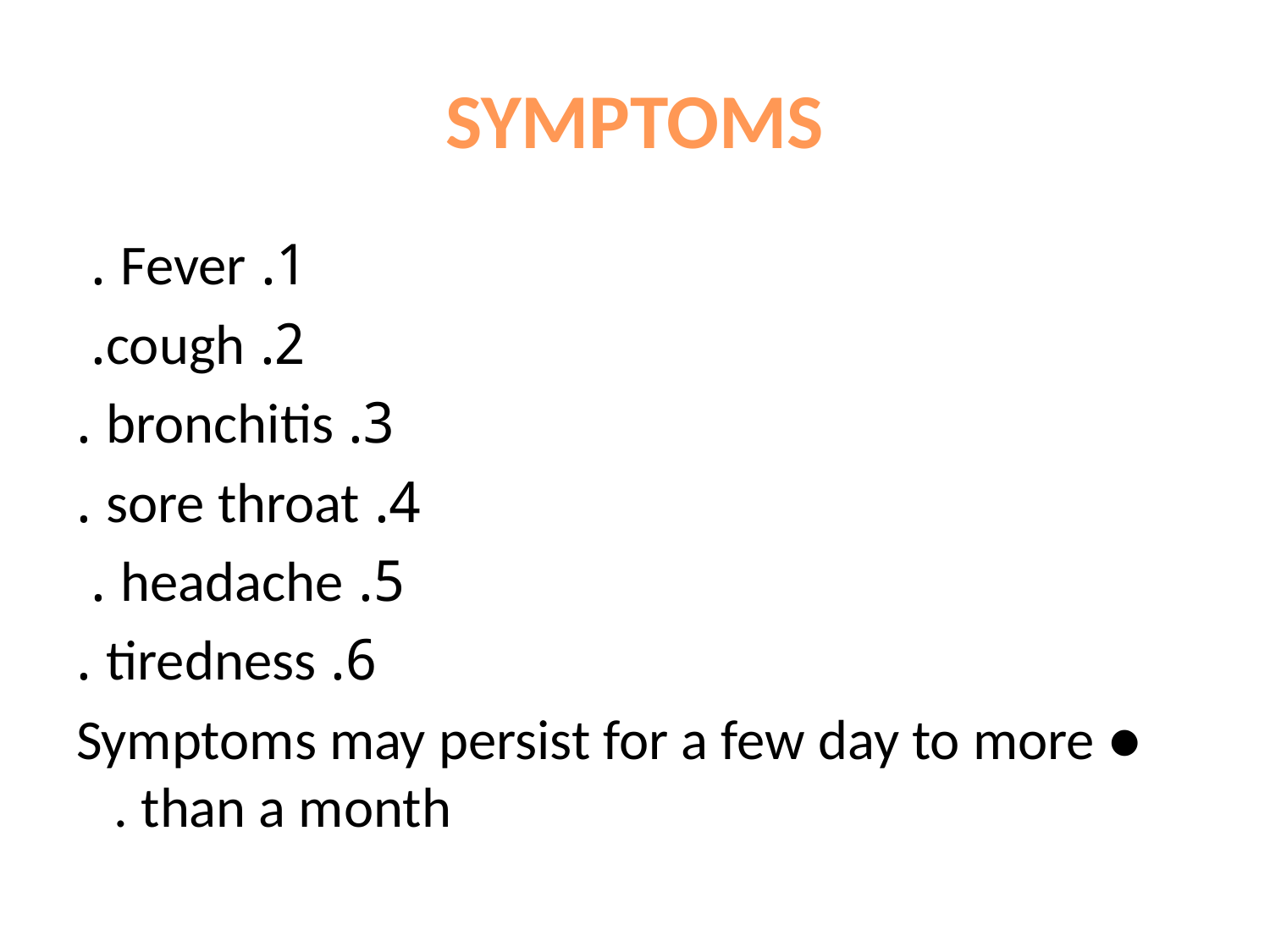

# SYMPTOMS
1. Fever .
2. cough.
3. bronchitis .
4. sore throat .
5. headache .
6. tiredness .
● Symptoms may persist for a few day to more than a month .